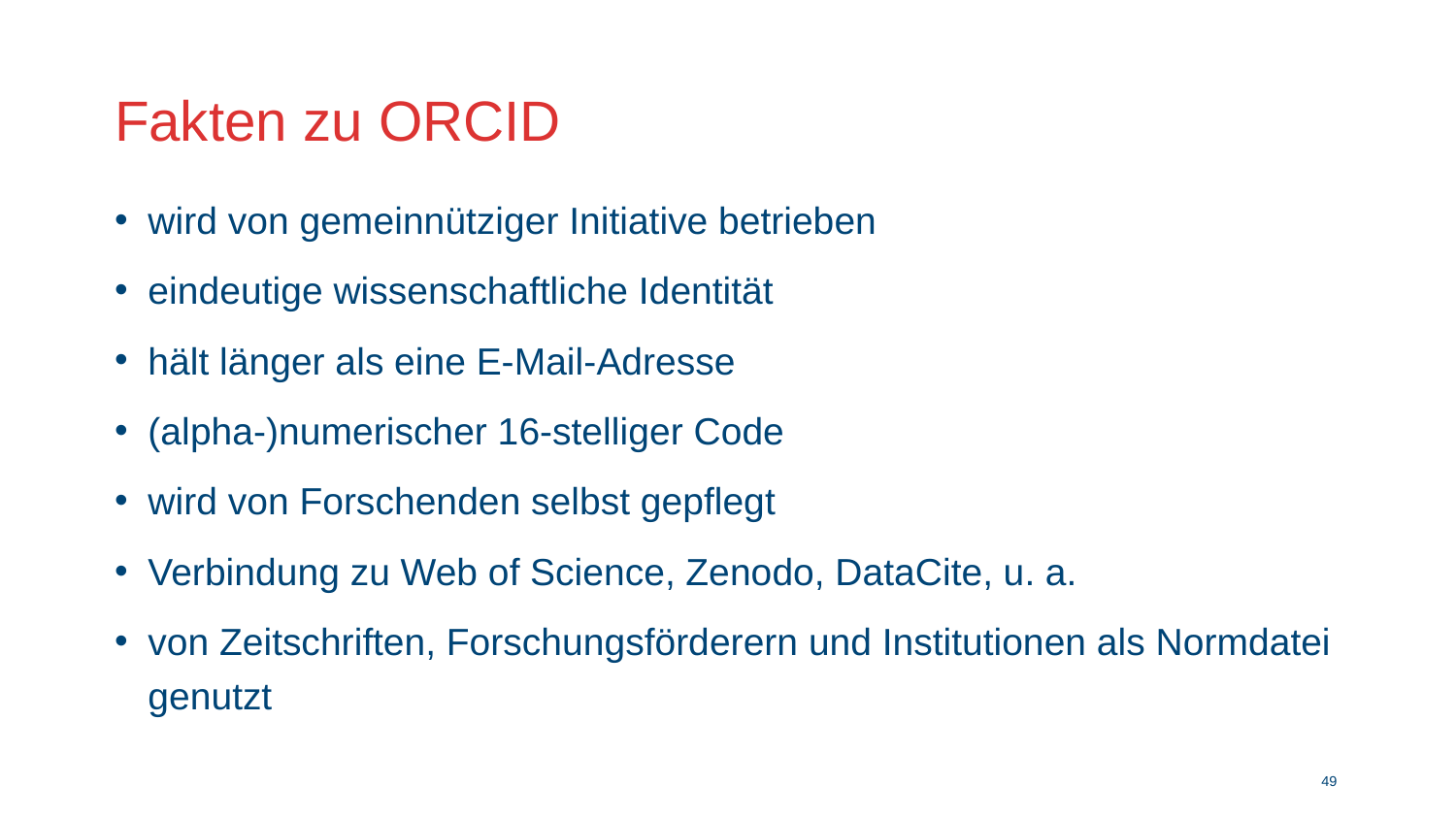

# Fakten zu ORCID
wird von gemeinnütziger Initiative betrieben
eindeutige wissenschaftliche Identität
hält länger als eine E-Mail-Adresse
(alpha-)numerischer 16-stelliger Code
wird von Forschenden selbst gepflegt
Verbindung zu Web of Science, Zenodo, DataCite, u. a.
von Zeitschriften, Forschungsförderern und Institutionen als Normdatei genutzt
49